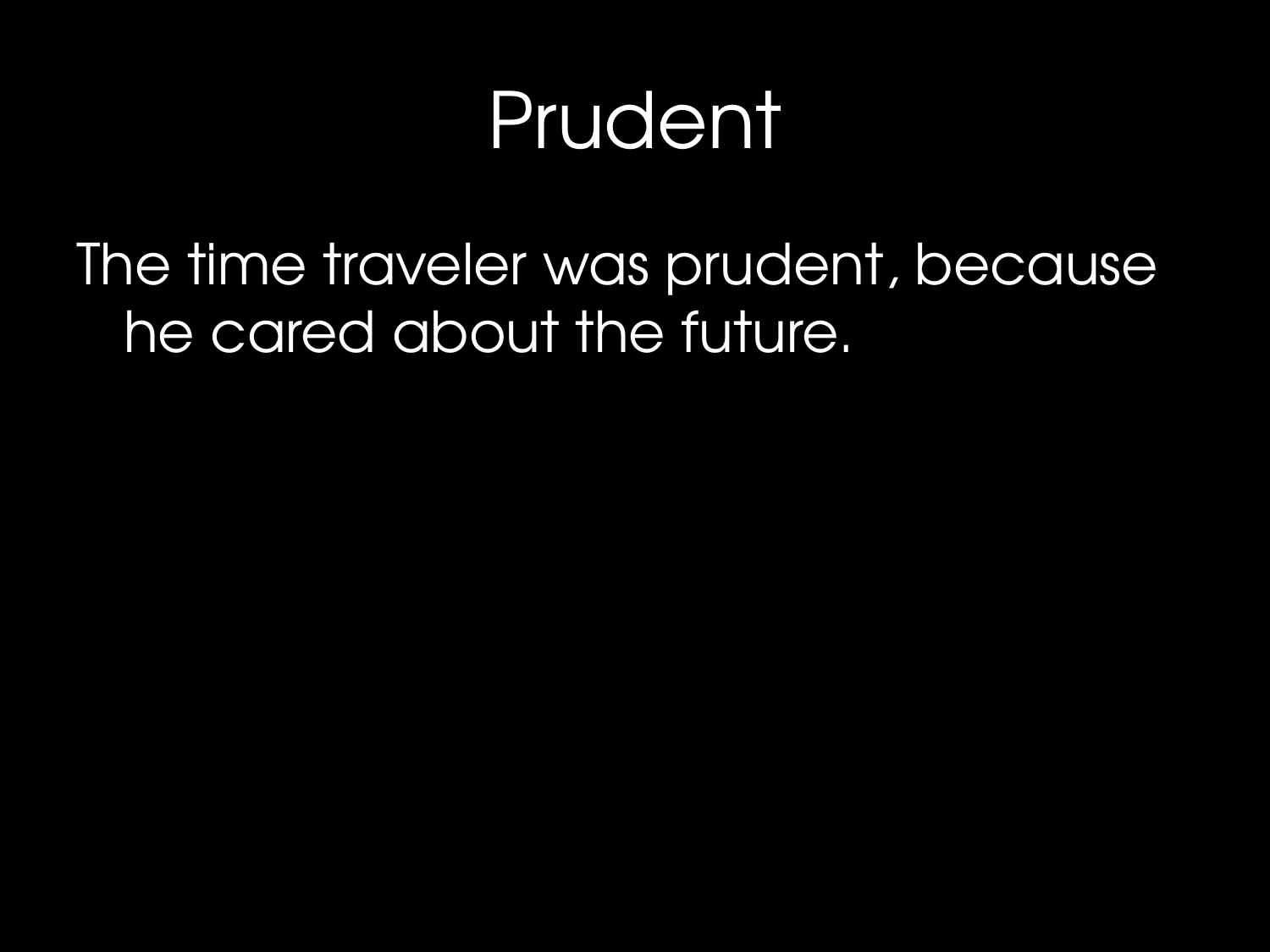

# Prudent
The time traveler was prudent, because he cared about the future.